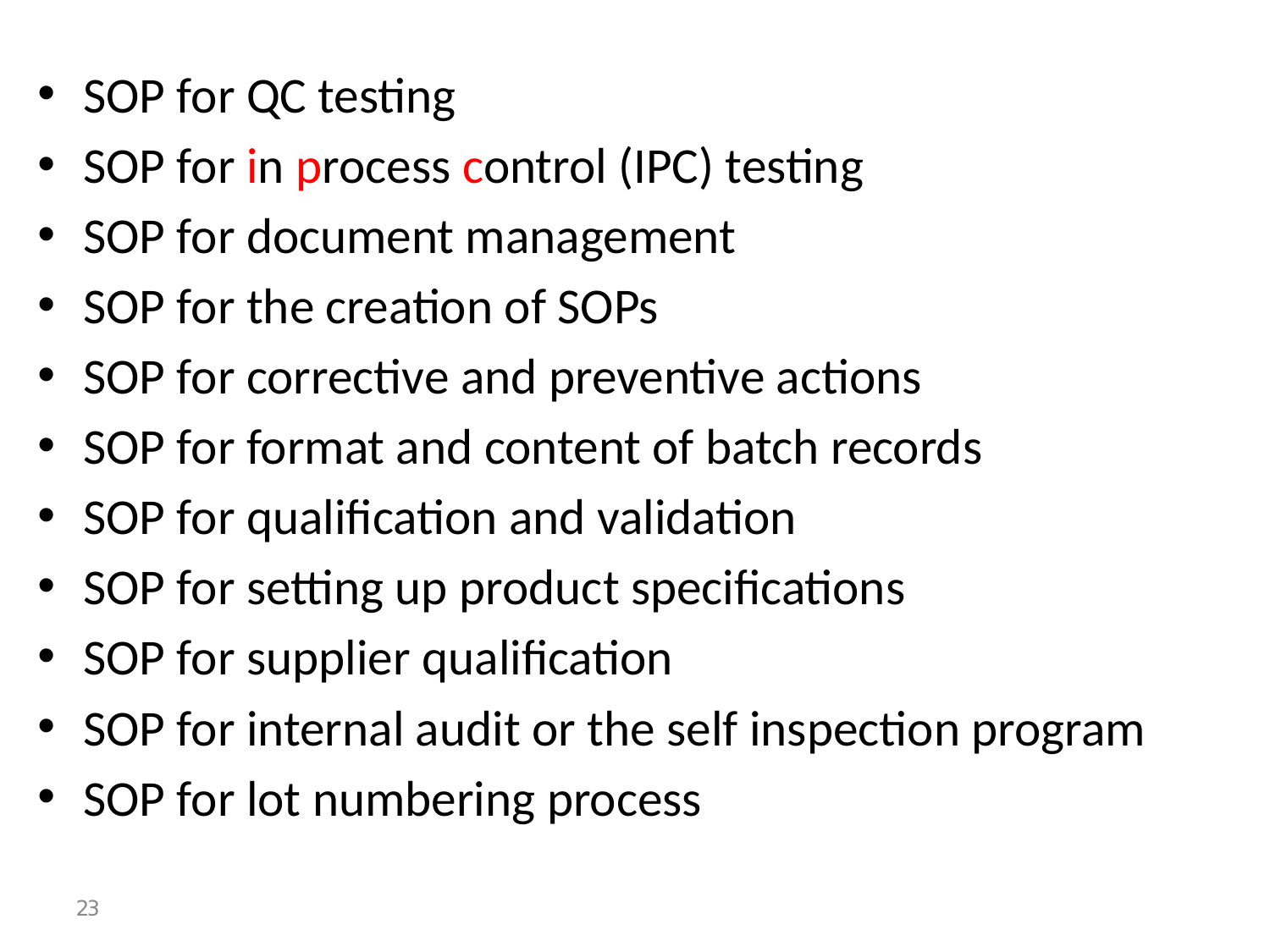

SOP for QC testing
SOP for in process control (IPC) testing
SOP for document management
SOP for the creation of SOPs
SOP for corrective and preventive actions
SOP for format and content of batch records
SOP for qualification and validation
SOP for setting up product specifications
SOP for supplier qualification
SOP for internal audit or the self inspection program
SOP for lot numbering process
23